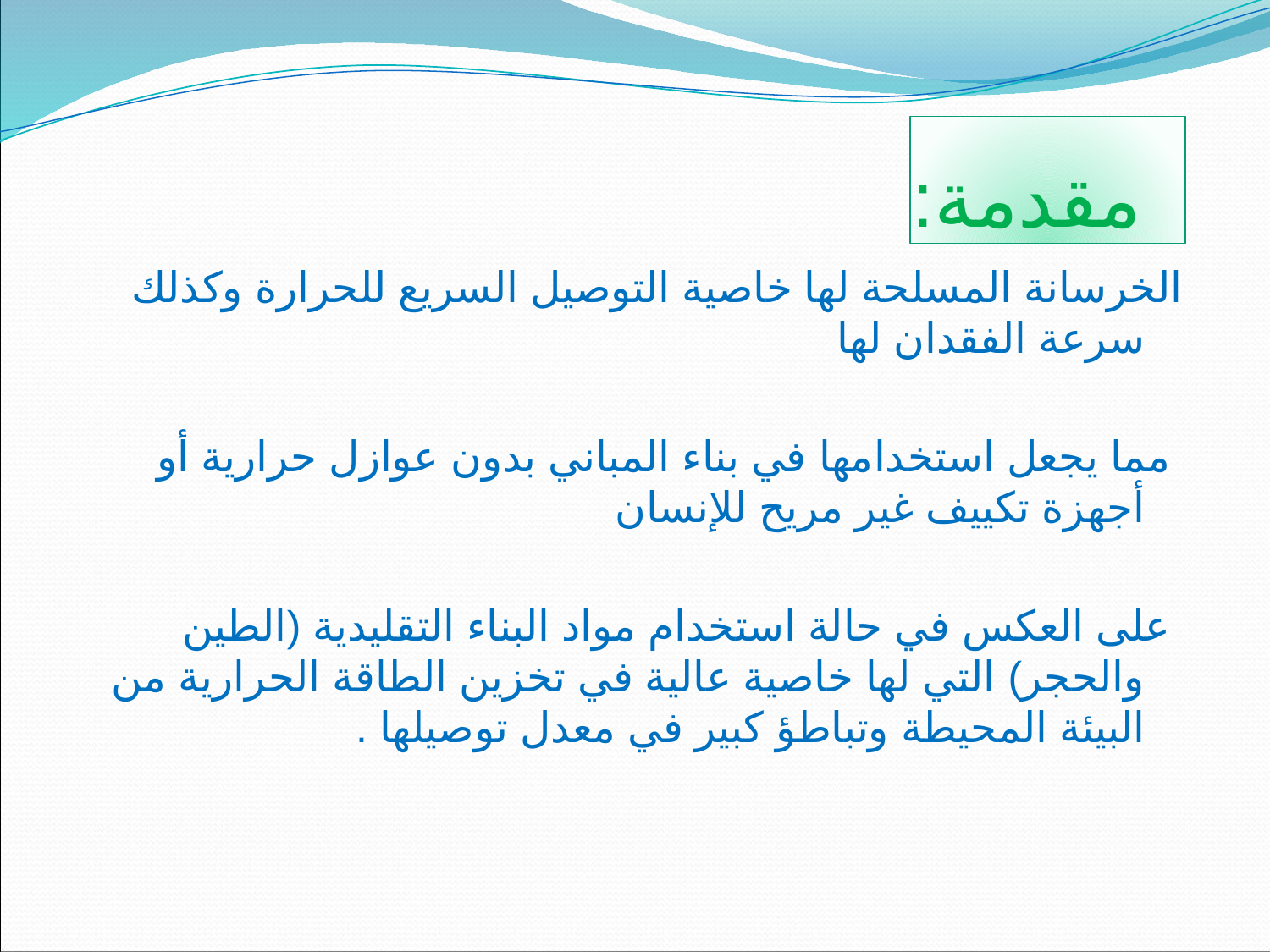

# مقدمة:

الخرسانة المسلحة لها خاصية التوصيل السريع للحرارة وكذلك سرعة الفقدان لها

 مما يجعل استخدامها في بناء المباني بدون عوازل حرارية أو أجهزة تكييف غير مريح للإنسان

 على العكس في حالة استخدام مواد البناء التقليدية (الطين والحجر) التي لها خاصية عالية في تخزين الطاقة الحرارية من البيئة المحيطة وتباطؤ كبير في معدل توصيلها .